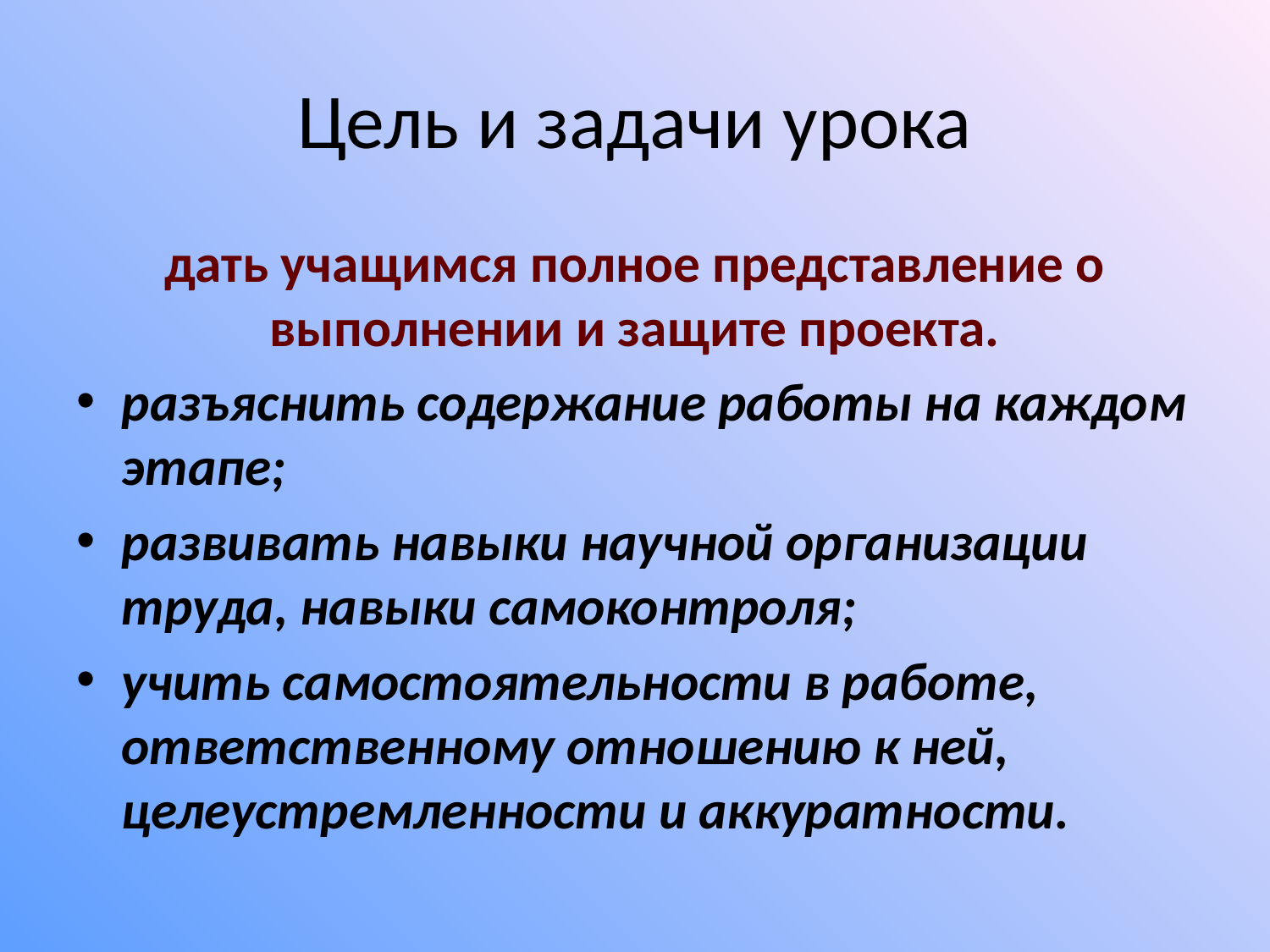

# Цель и задачи урока
дать учащимся полное представление о выполнении и защите проекта.
разъяснить содержание работы на каждом этапе;
развивать навыки научной организации труда, навыки самоконтроля;
учить самостоятельности в работе, ответственному отношению к ней, целеустремленности и аккуратности.